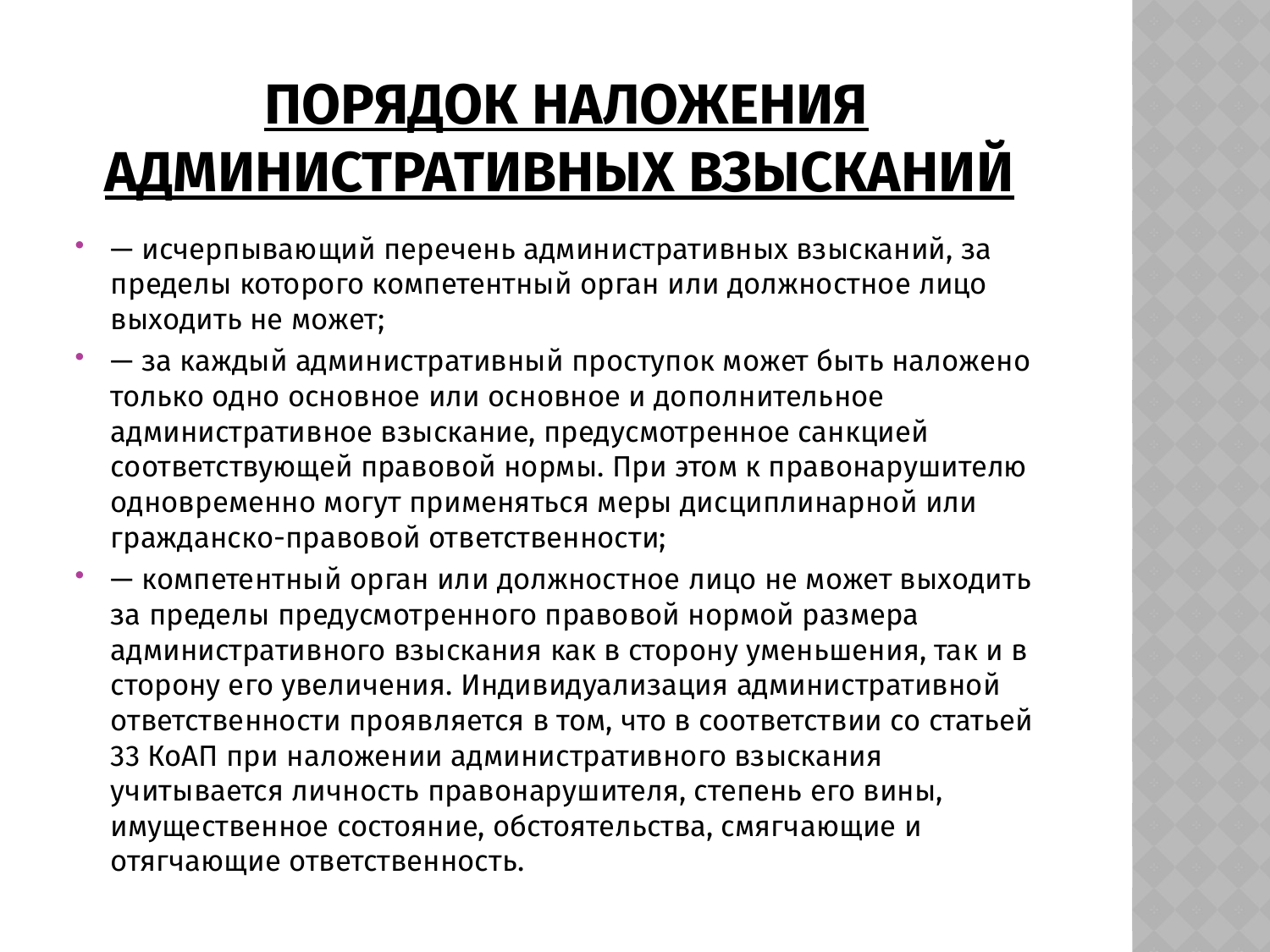

# Порядок наложения административных взысканий
— исчерпывающий перечень административных взысканий, за пределы которого компетентный орган или должностное лицо выходить не может;
— за каждый административный проступок может быть наложено только одно основное или основное и дополнительное административное взыскание, предусмотренное санкцией соответствующей правовой нормы. При этом к правонарушителю одновременно могут применяться меры дисциплинарной или гражданско-правовой ответственности;
— компетентный орган или должностное лицо не может выходить за пределы предусмотренного правовой нормой размера административного взыскания как в сторону уменьшения, так и в сторону его увеличения. Индивидуализация административной ответственности проявляется в том, что в соответствии со статьей 33 КоАП при наложении административного взыскания учитывается личность правонарушителя, степень его вины, имущественное состояние, обстоятельства, смягчающие и отягчающие ответственность.